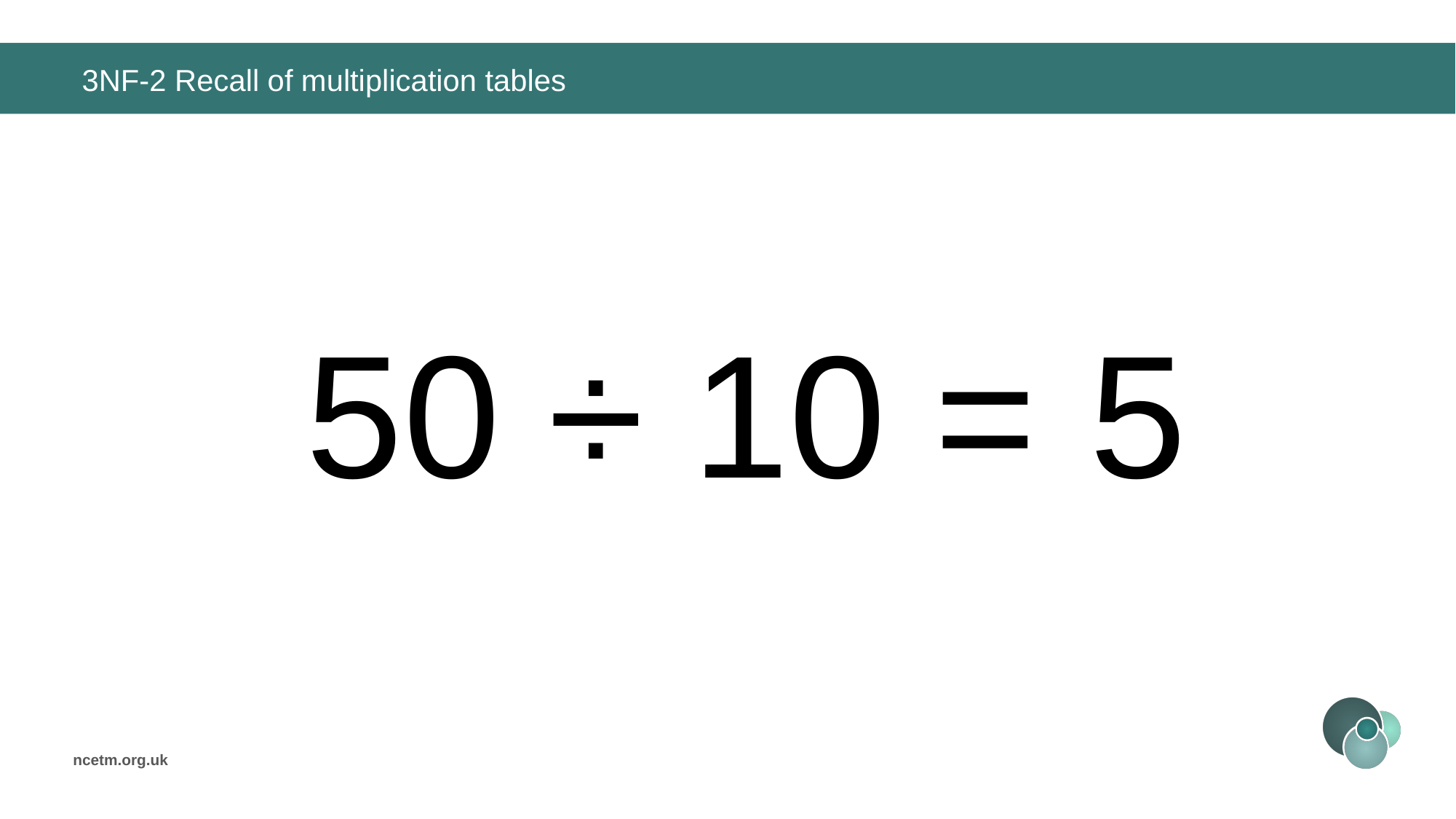

# 3NF-2 Recall of multiplication tables
50 ÷ 10 =
5